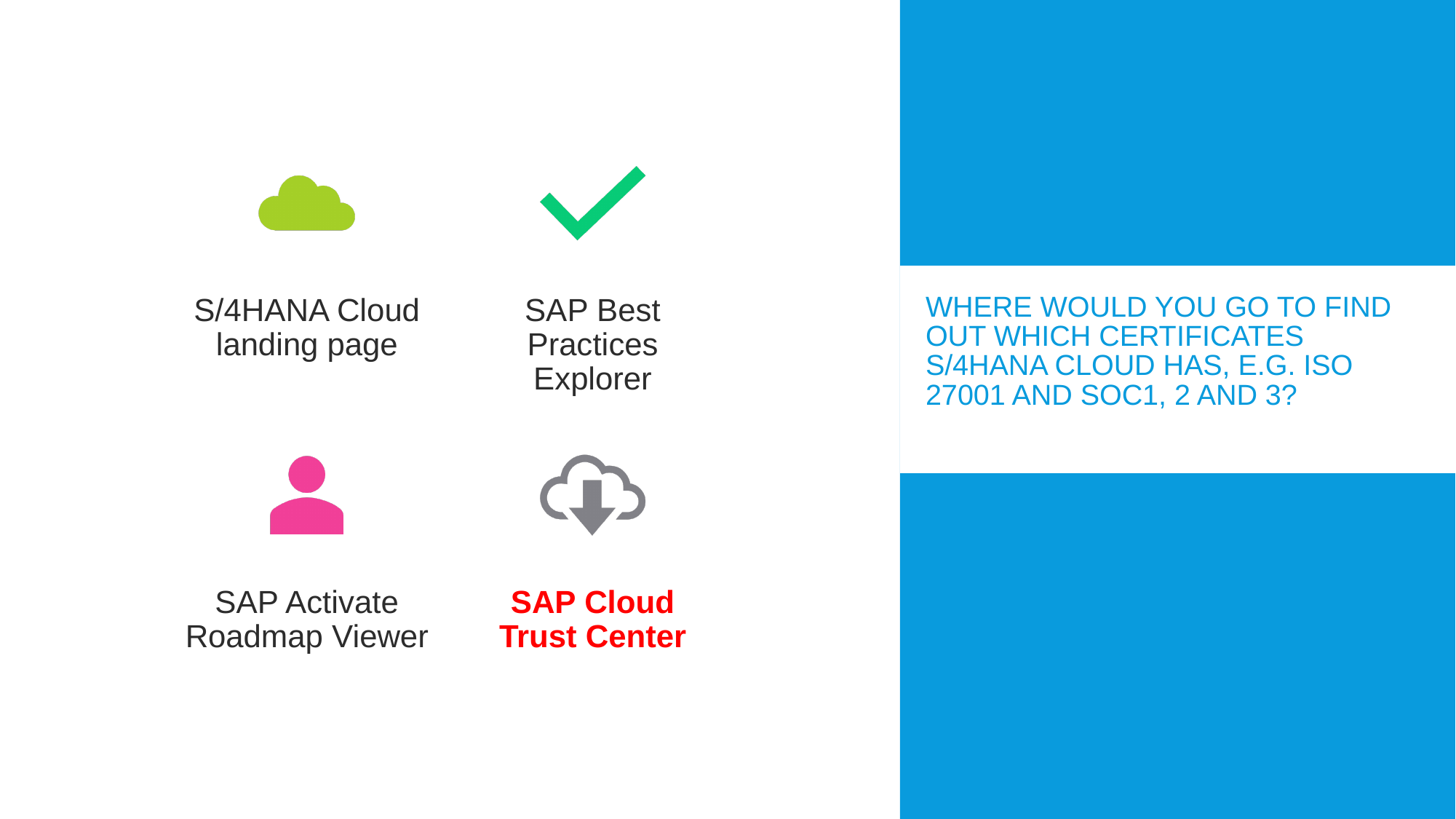

S/4HANA Cloud landing page
SAP Best Practices Explorer
SAP Activate Roadmap Viewer
SAP Cloud Trust Center

# Where would you go to find out which certificates S/4HANA Cloud has, e.g. ISO 27001 and SOC1, 2 and 3?